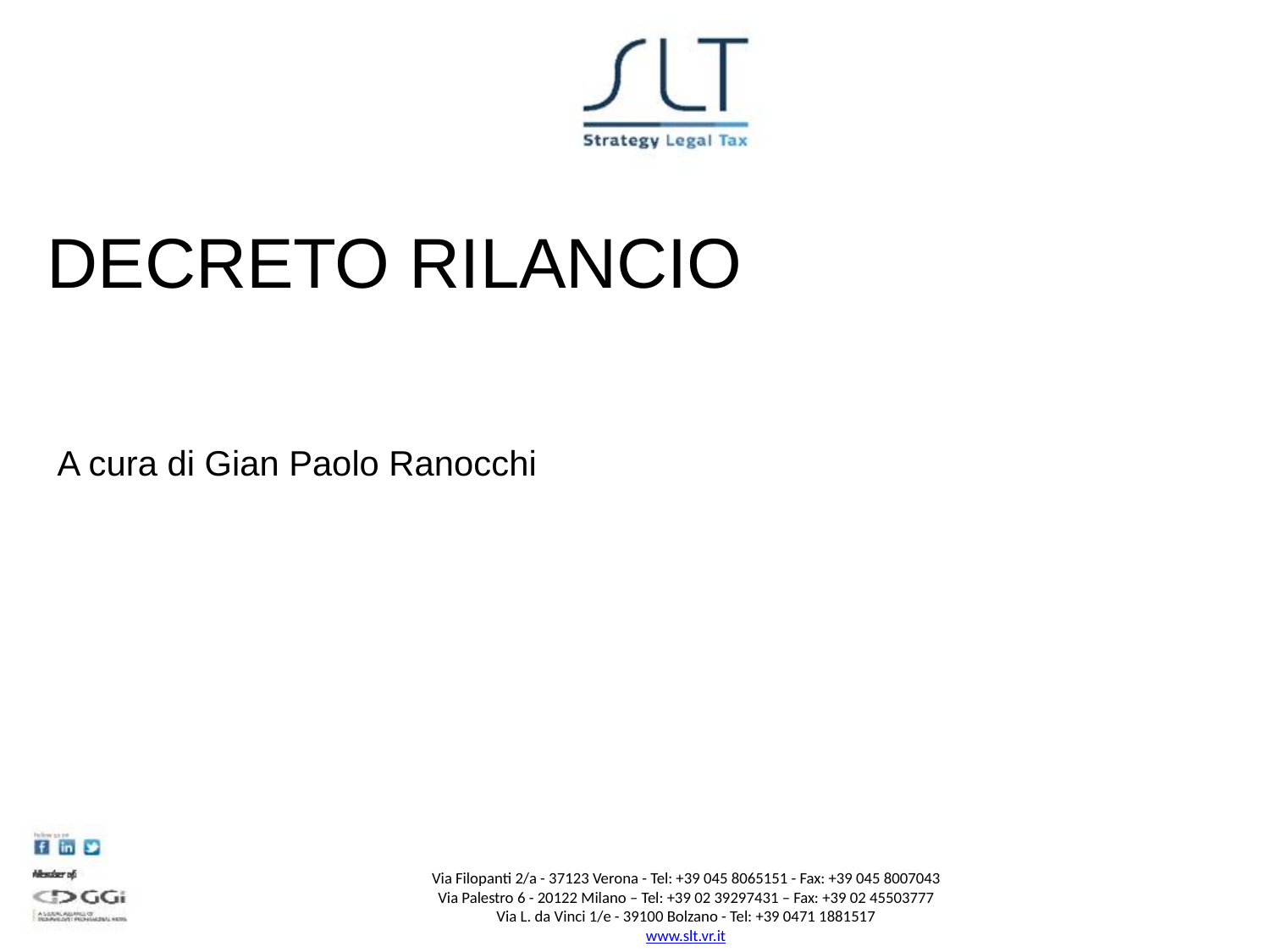

DECRETO RILANCIO
A cura di Gian Paolo Ranocchi

Via Filopanti 2/a - 37123 Verona - Tel: +39 045 8065151 - Fax: +39 045 8007043
Via Palestro 6 - 20122 Milano – Tel: +39 02 39297431 – Fax: +39 02 45503777
Via L. da Vinci 1/e - 39100 Bolzano - Tel: +39 0471 1881517
www.slt.vr.it